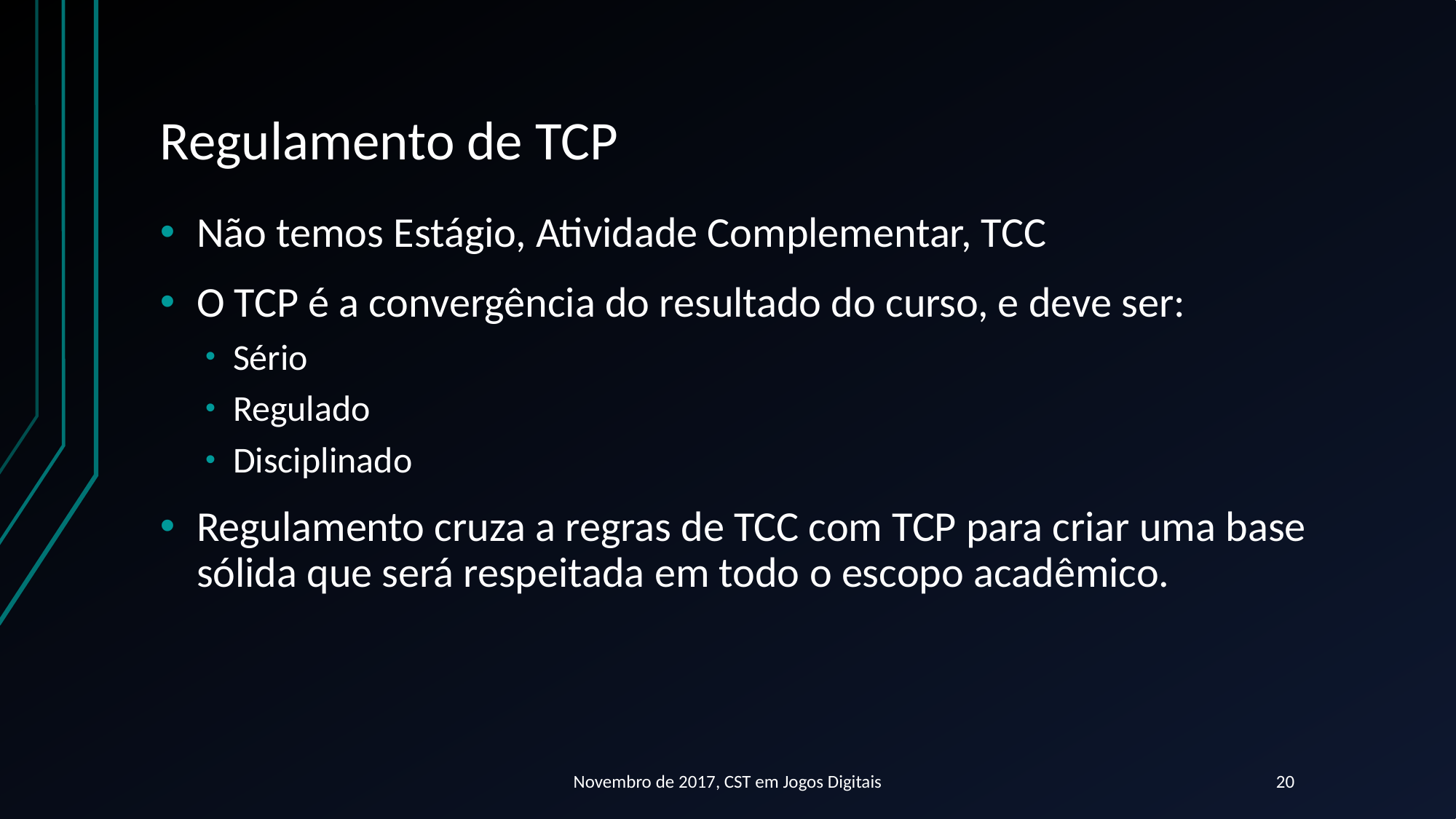

# Regulamento de TCP
Não temos Estágio, Atividade Complementar, TCC
O TCP é a convergência do resultado do curso, e deve ser:
Sério
Regulado
Disciplinado
Regulamento cruza a regras de TCC com TCP para criar uma base sólida que será respeitada em todo o escopo acadêmico.
Novembro de 2017, CST em Jogos Digitais
20